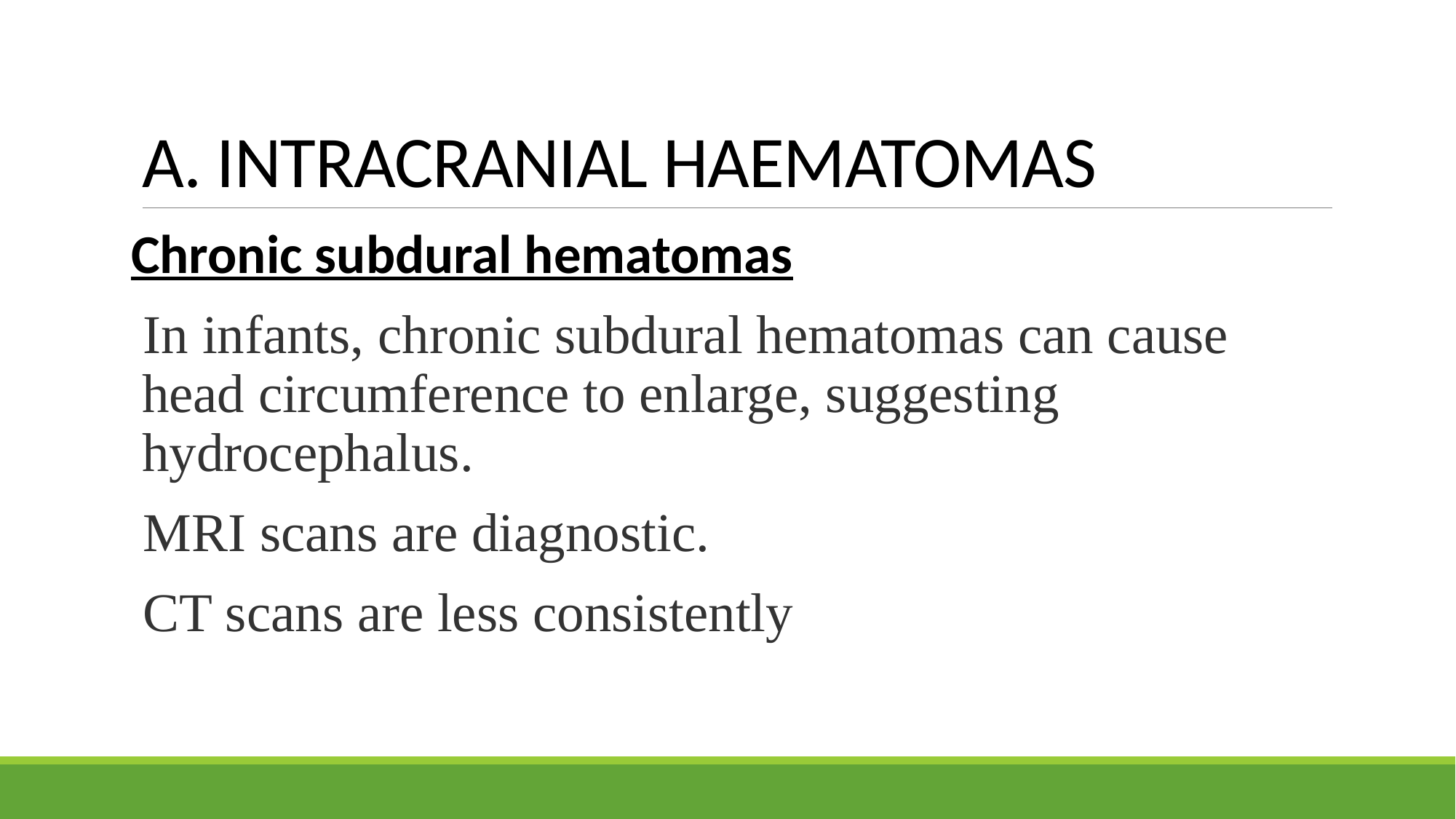

# A. INTRACRANIAL HAEMATOMAS
Chronic subdural hematomas
In infants, chronic subdural hematomas can cause head circumference to enlarge, suggesting hydrocephalus.
MRI scans are diagnostic.
CT scans are less consistently